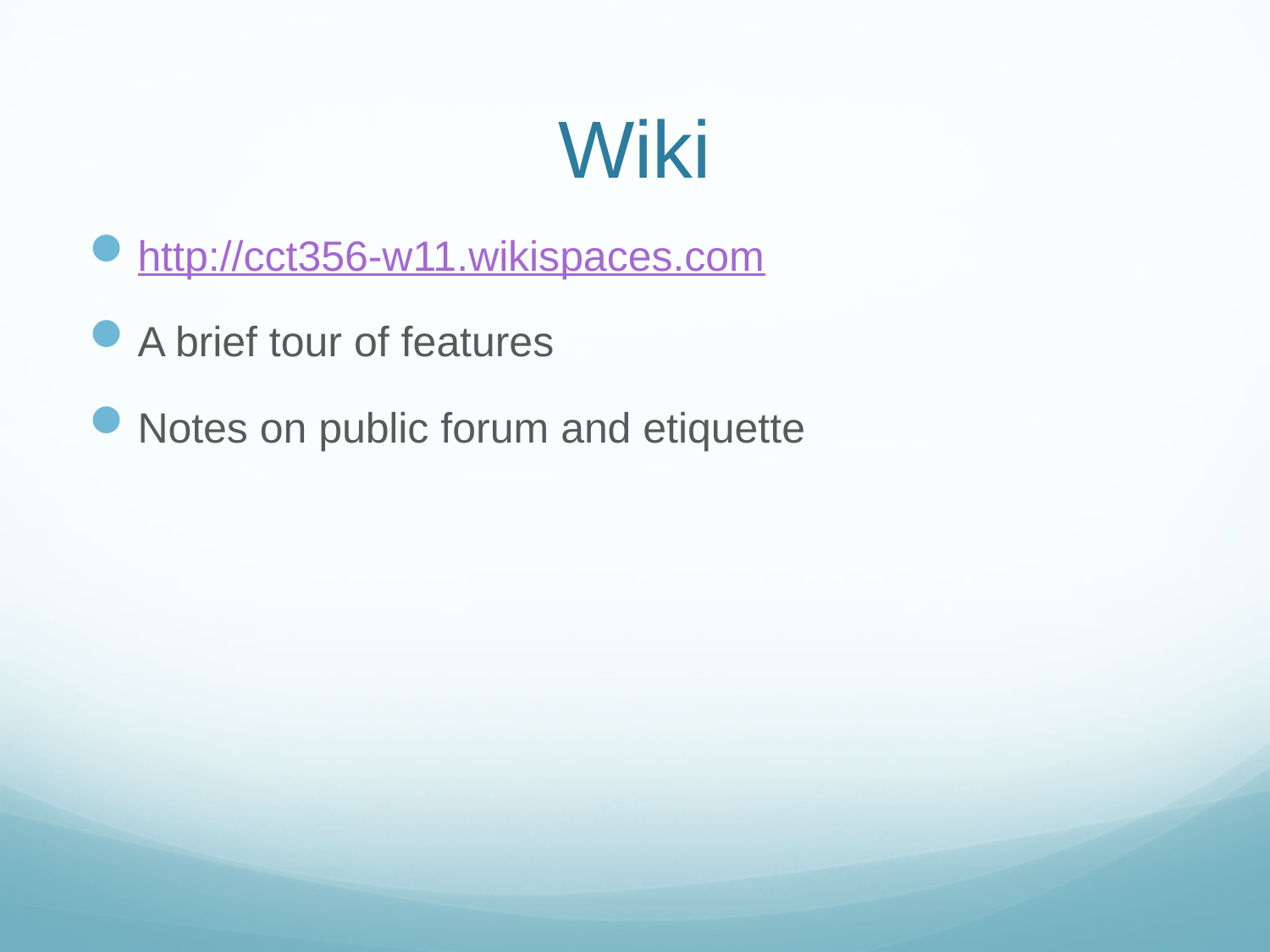

# Wiki
http://cct356-w11.wikispaces.com
A brief tour of features
Notes on public forum and etiquette